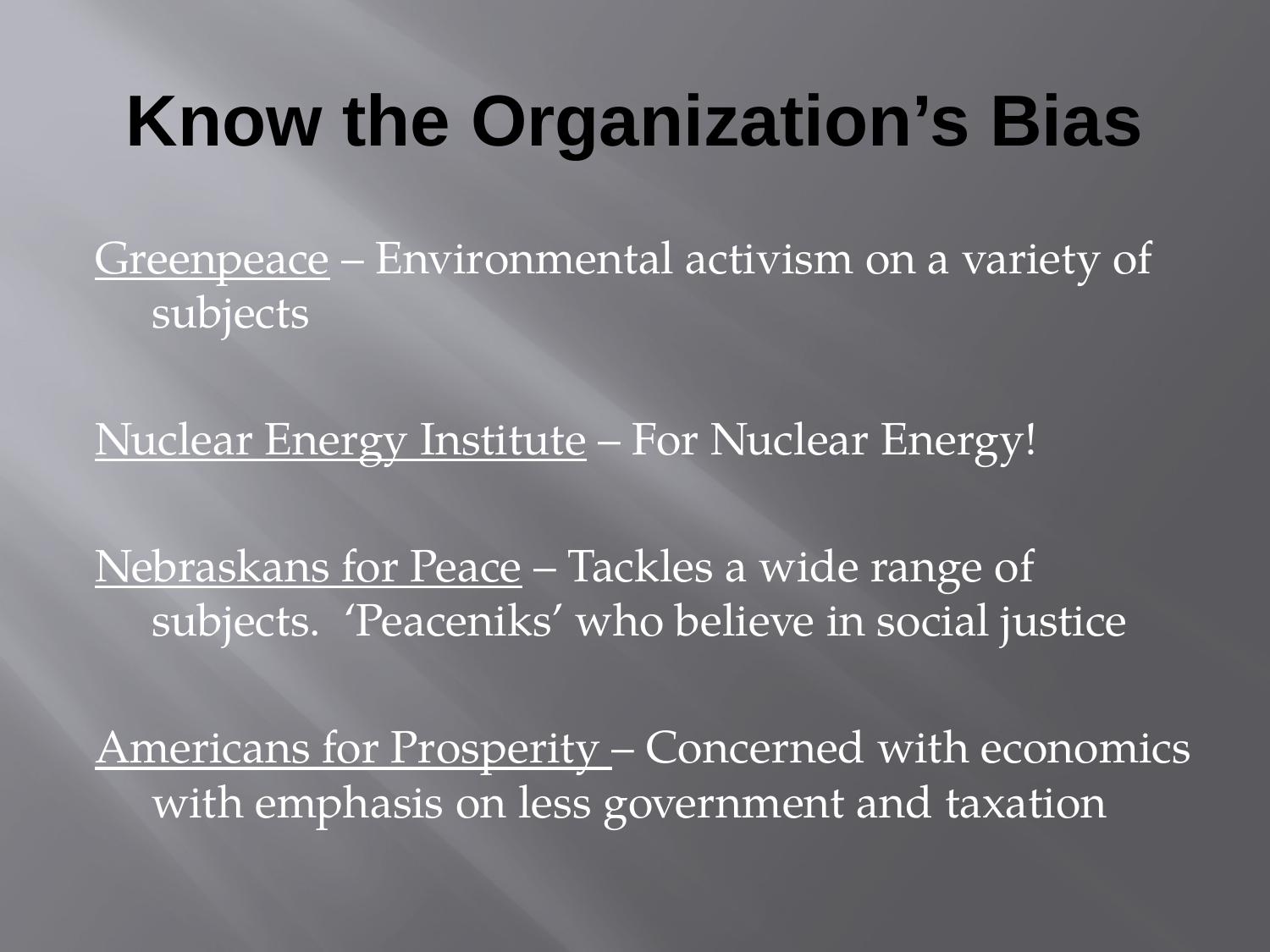

# Know the Organization’s Bias
Greenpeace – Environmental activism on a variety of subjects

Nuclear Energy Institute – For Nuclear Energy!

Nebraskans for Peace – Tackles a wide range of subjects.  ‘Peaceniks’ who believe in social justice

Americans for Prosperity – Concerned with economics with emphasis on less government and taxation